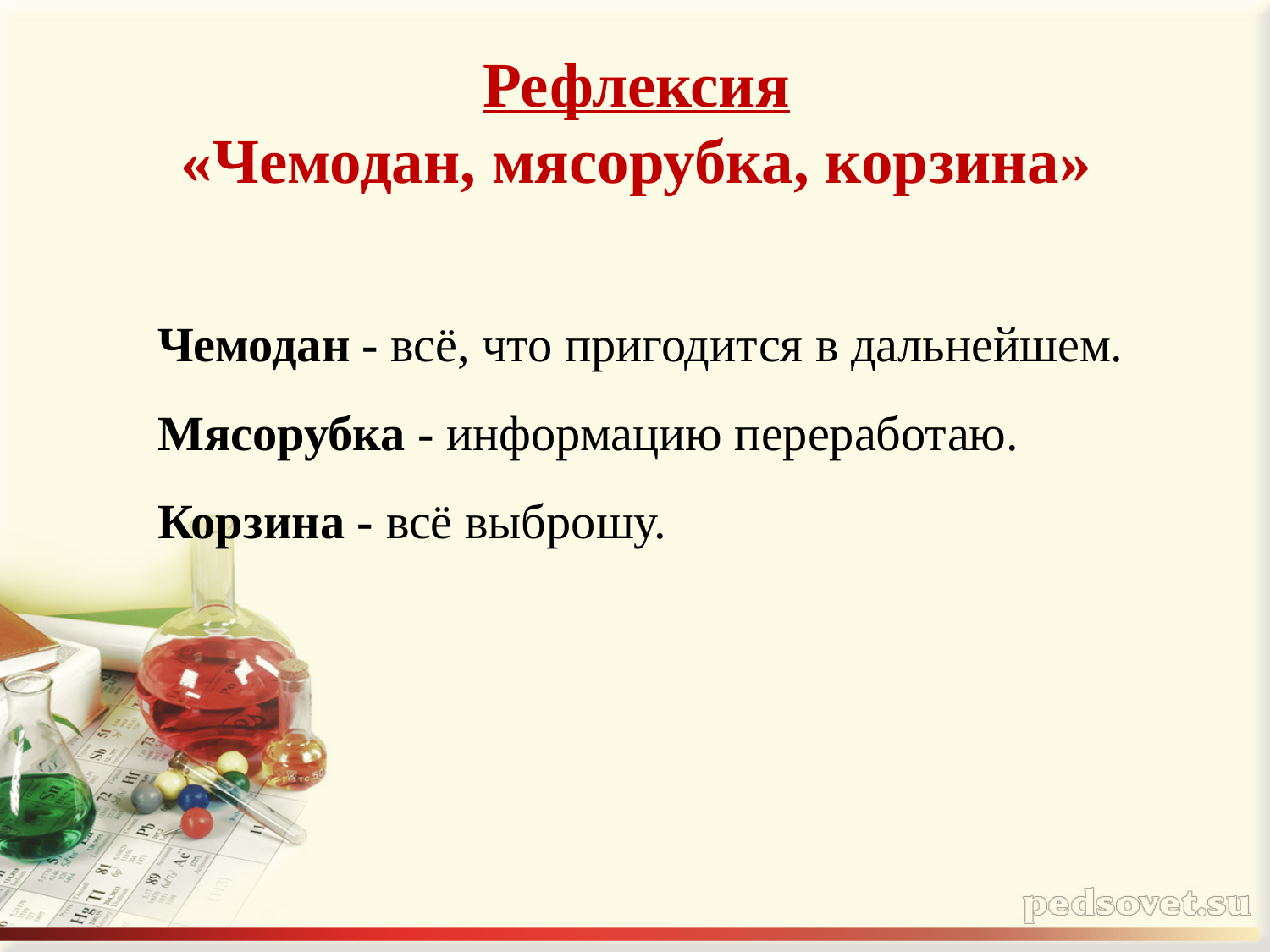

# Рефлексия «Чемодан, мясорубка, корзина»
Чемодан - всё, что пригодится в дальнейшем.
Мясорубка - информацию переработаю.
Корзина - всё выброшу.